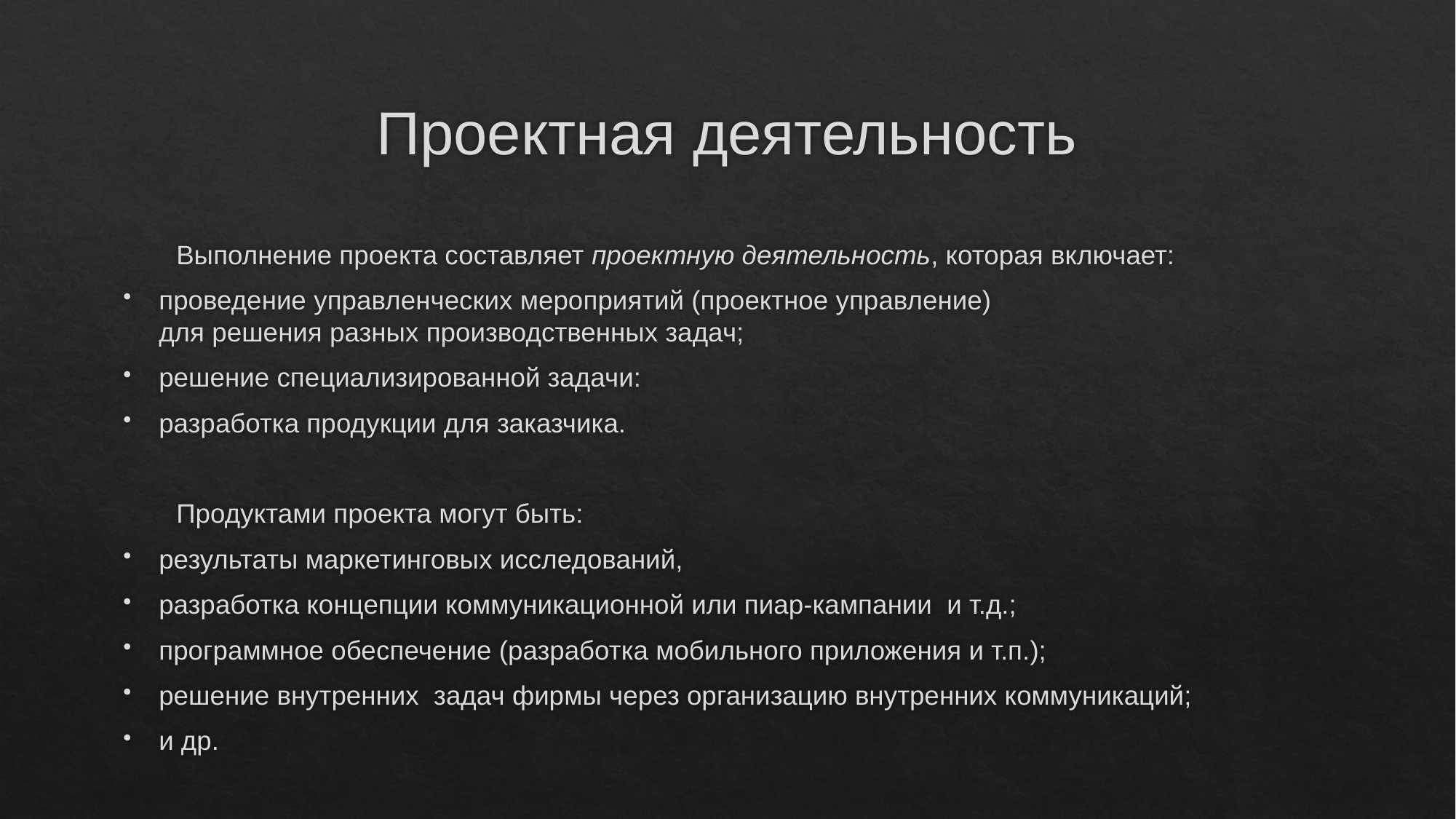

# Проектная деятельность
       Выполнение проекта составляет проектную деятельность, которая включает:
проведение управленческих мероприятий (проектное управление) для решения разных производственных задач;
решение специализированной задачи:
разработка продукции для заказчика.

       Продуктами проекта могут быть:
результаты маркетинговых исследований,
разработка концепции коммуникационной или пиар-кампании  и т.д.;
программное обеспечение (разработка мобильного приложения и т.п.);
решение внутренних  задач фирмы через организацию внутренних коммуникаций;
и др.